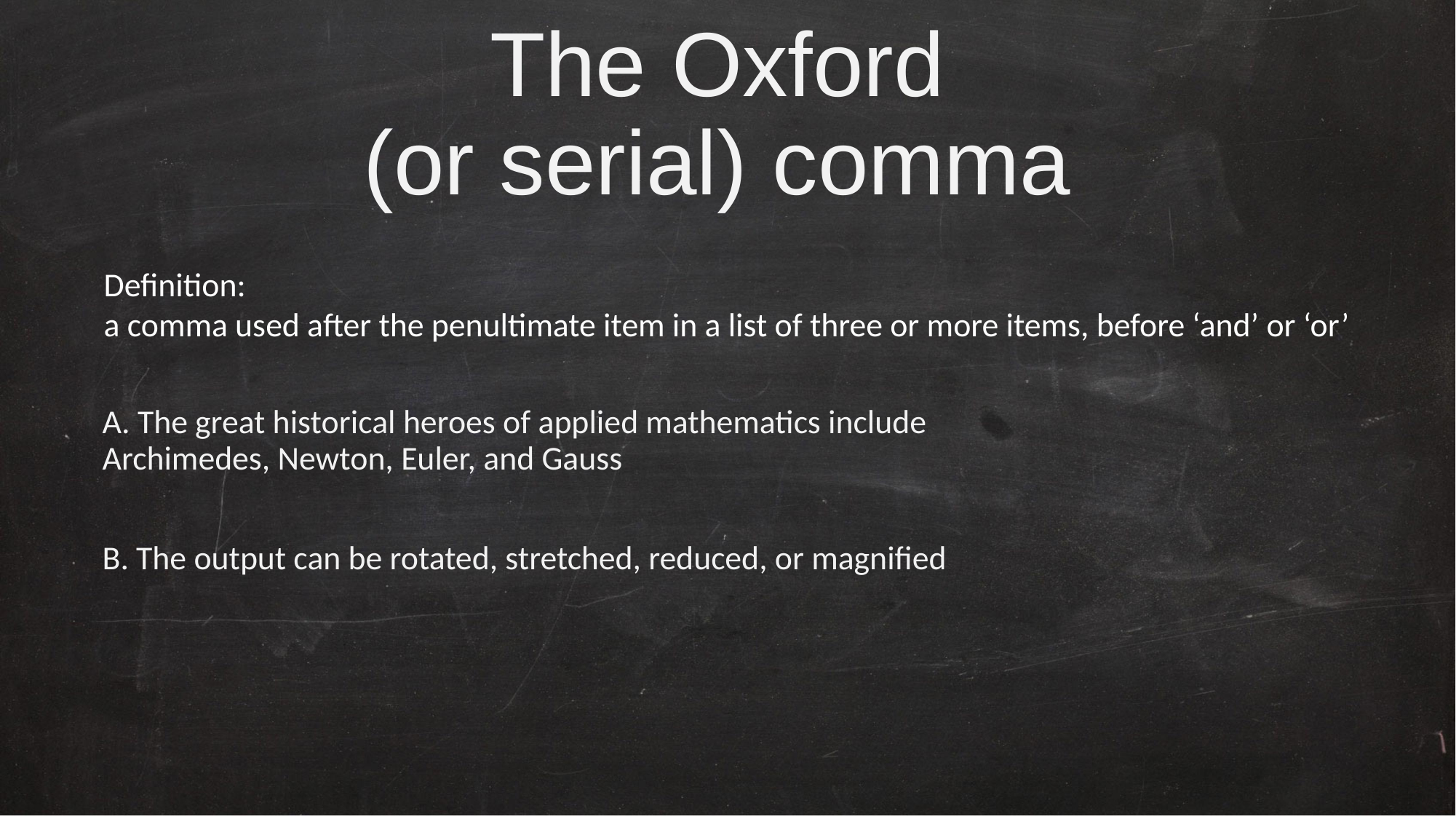

# The Oxford (or serial) comma
Definition:
a comma used after the penultimate item in a list of three or more items, before ‘and’ or ‘or’
A. The great historical heroes of applied mathematics include Archimedes, Newton, Euler, and Gauss
B. The output can be rotated, stretched, reduced, or magnified